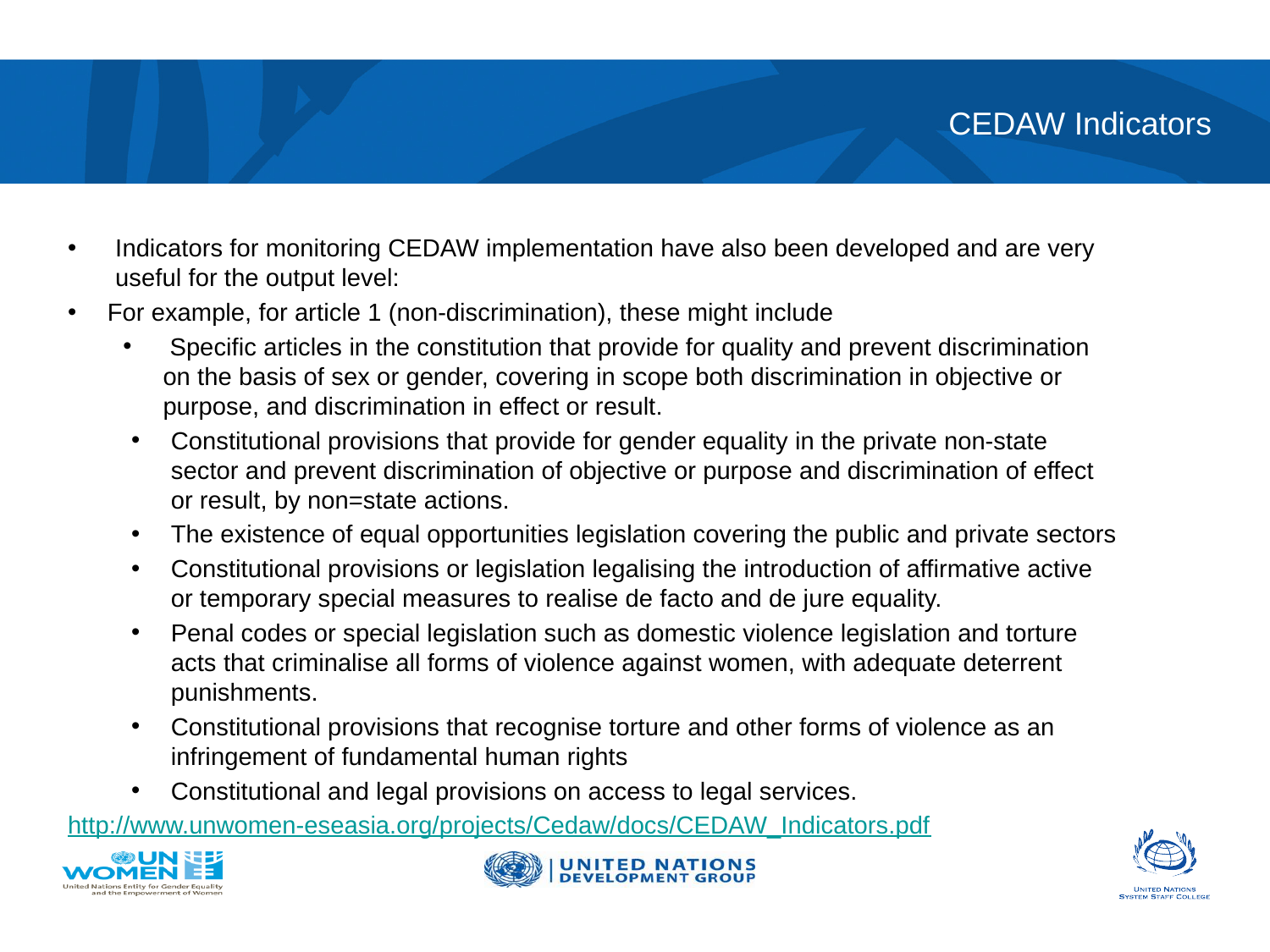

# CEDAW Indicators
Indicators for monitoring CEDAW implementation have also been developed and are very useful for the output level:
For example, for article 1 (non-discrimination), these might include
 Specific articles in the constitution that provide for quality and prevent discrimination on the basis of sex or gender, covering in scope both discrimination in objective or purpose, and discrimination in effect or result.
Constitutional provisions that provide for gender equality in the private non-state sector and prevent discrimination of objective or purpose and discrimination of effect or result, by non=state actions.
The existence of equal opportunities legislation covering the public and private sectors
Constitutional provisions or legislation legalising the introduction of affirmative active or temporary special measures to realise de facto and de jure equality.
Penal codes or special legislation such as domestic violence legislation and torture acts that criminalise all forms of violence against women, with adequate deterrent punishments.
Constitutional provisions that recognise torture and other forms of violence as an infringement of fundamental human rights
Constitutional and legal provisions on access to legal services.
http://www.unwomen-eseasia.org/projects/Cedaw/docs/CEDAW_Indicators.pdf